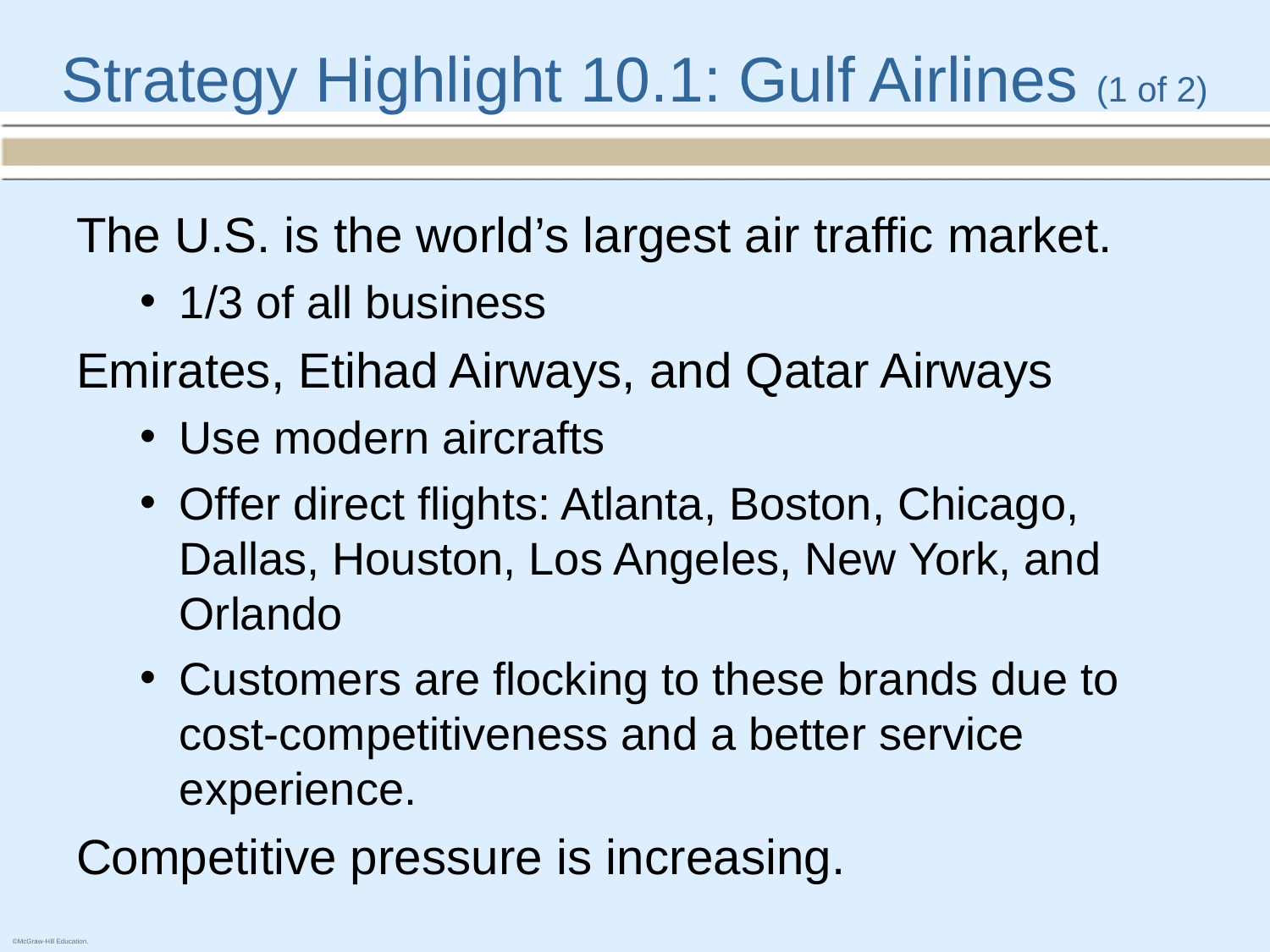

# Strategy Highlight 10.1: Gulf Airlines (1 of 2)
The U.S. is the world’s largest air traffic market.
1/3 of all business
Emirates, Etihad Airways, and Qatar Airways
Use modern aircrafts
Offer direct flights: Atlanta, Boston, Chicago, Dallas, Houston, Los Angeles, New York, and Orlando
Customers are flocking to these brands due to cost-competitiveness and a better service experience.
Competitive pressure is increasing.